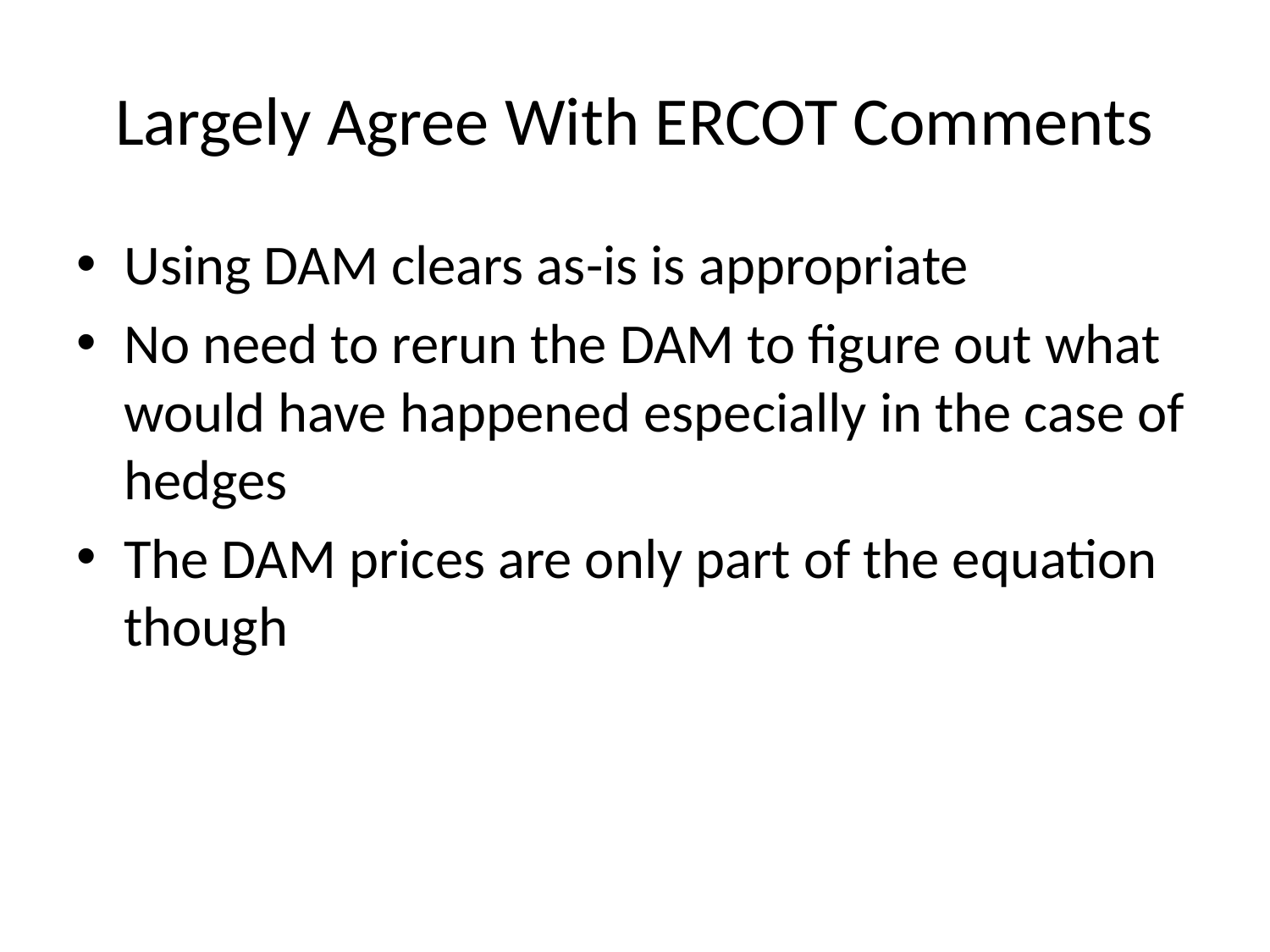

# Largely Agree With ERCOT Comments
Using DAM clears as-is is appropriate
No need to rerun the DAM to figure out what would have happened especially in the case of hedges
The DAM prices are only part of the equation though